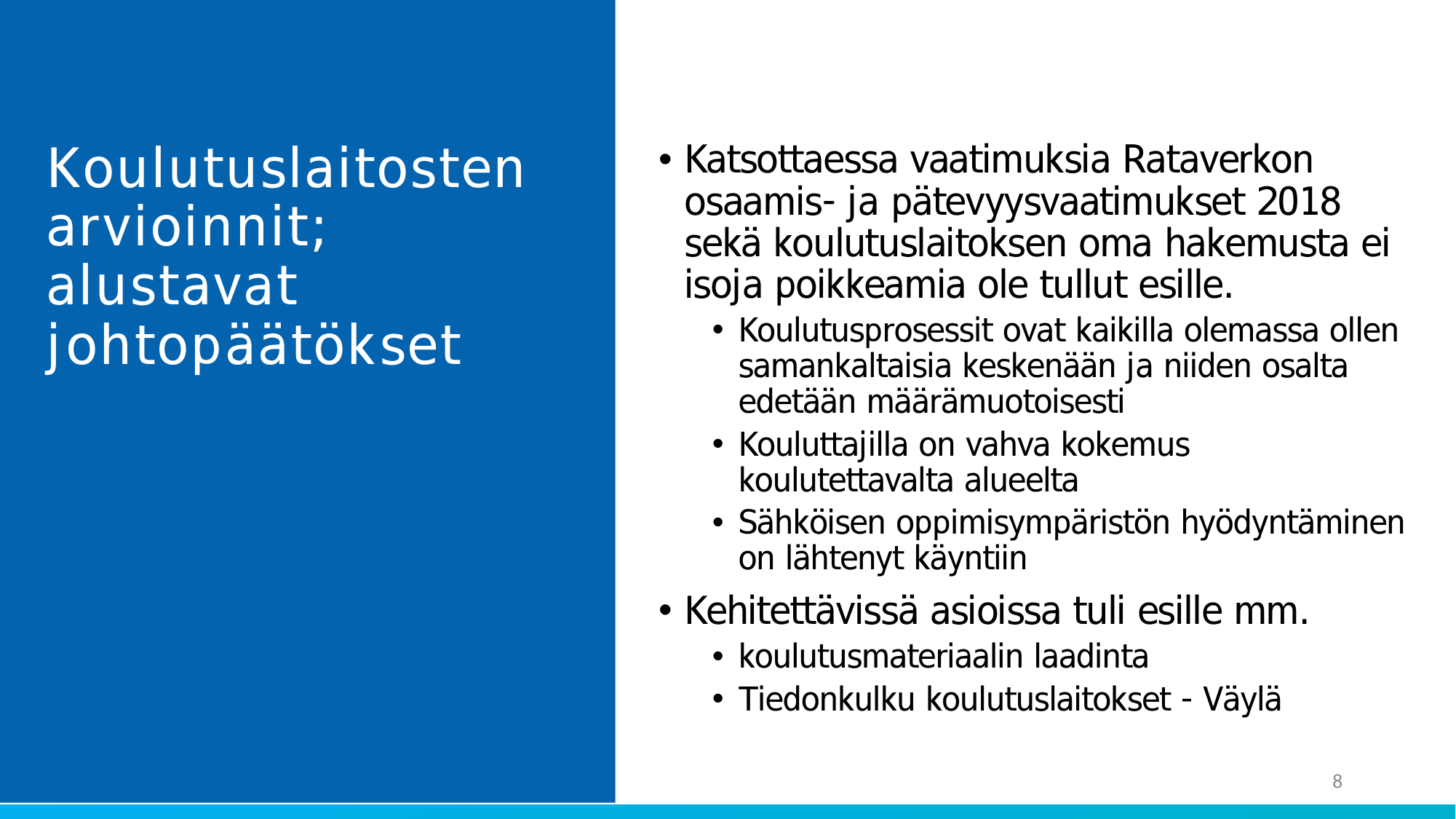

Koulutuslaitosten arvioinnit; alustavat johtopäätökset
Katsottaessa vaatimuksia Rataverkon osaamis- ja pätevyysvaatimukset 2018 sekä koulutuslaitoksen oma hakemusta ei isoja poikkeamia ole tullut esille.
Koulutusprosessit ovat kaikilla olemassa ollen samankaltaisia keskenään ja niiden osalta edetään määrämuotoisesti
Kouluttajilla on vahva kokemus koulutettavalta alueelta
Sähköisen oppimisympäristön hyödyntäminen on lähtenyt käyntiin
Kehitettävissä asioissa tuli esille mm.
koulutusmateriaalin laadinta
Tiedonkulku koulutuslaitokset - Väylä

8